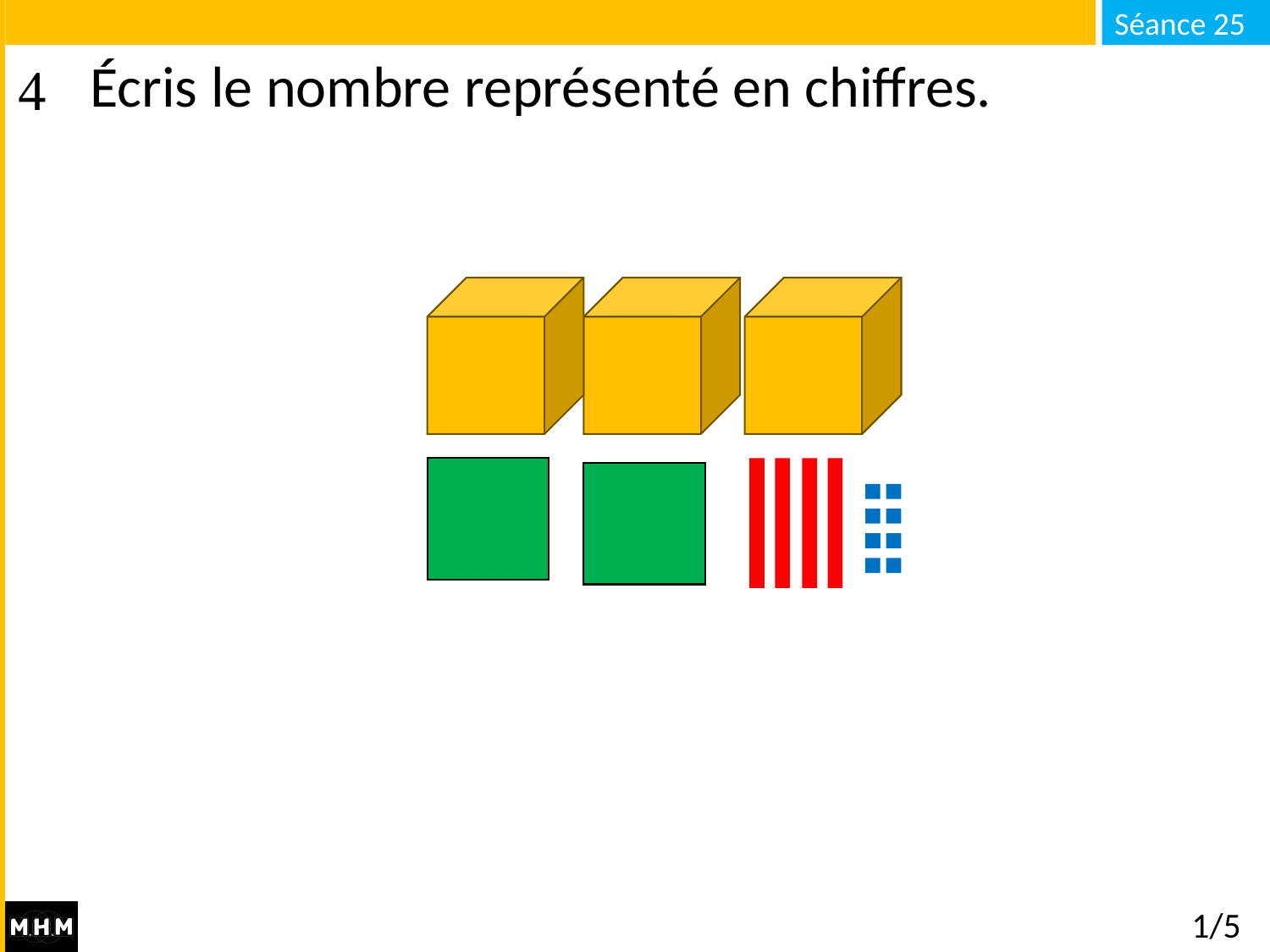

# Écris le nombre représenté en chiffres.

1/5